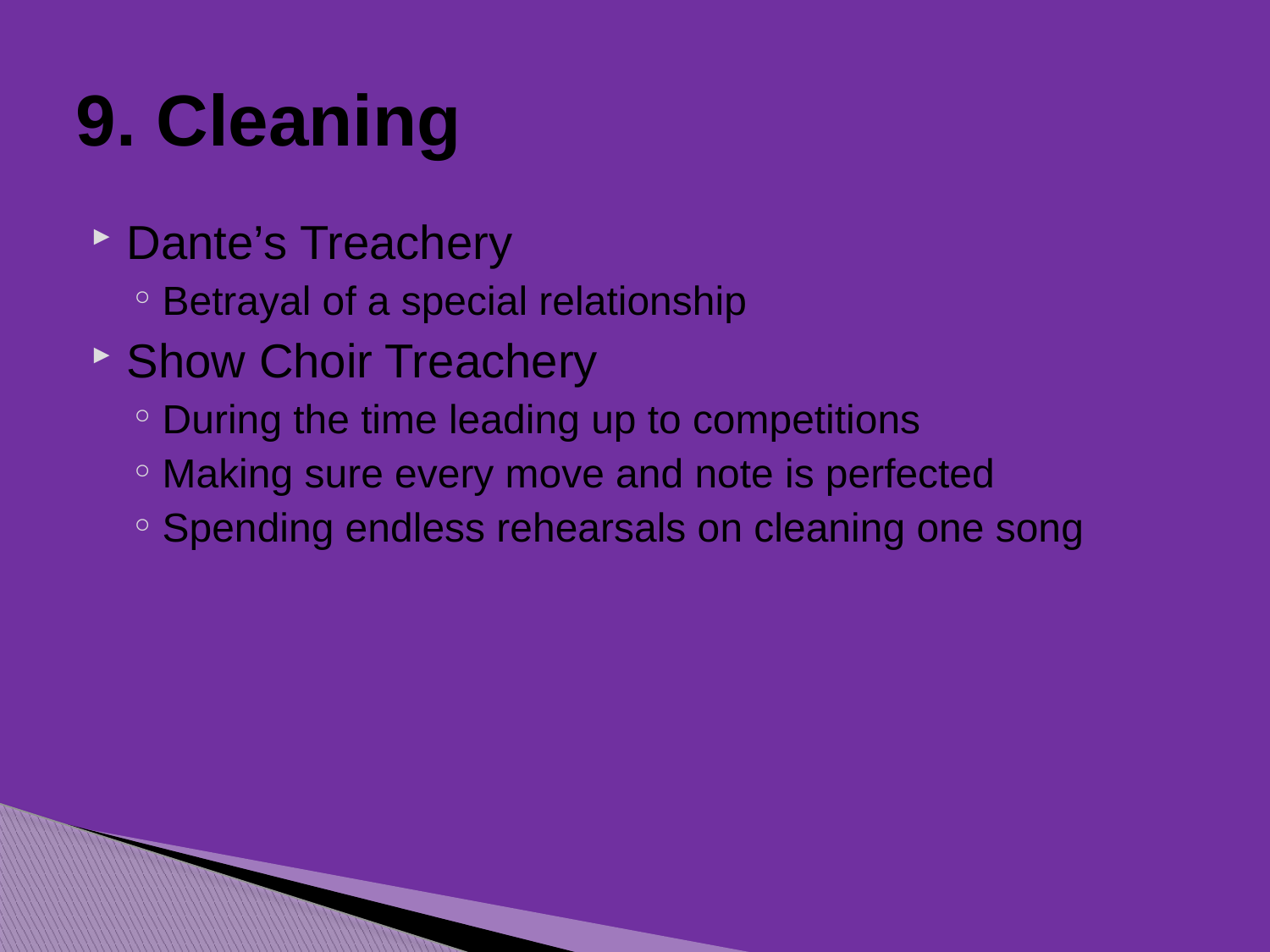

# 9. Cleaning
Dante’s Treachery
Betrayal of a special relationship
Show Choir Treachery
During the time leading up to competitions
Making sure every move and note is perfected
Spending endless rehearsals on cleaning one song